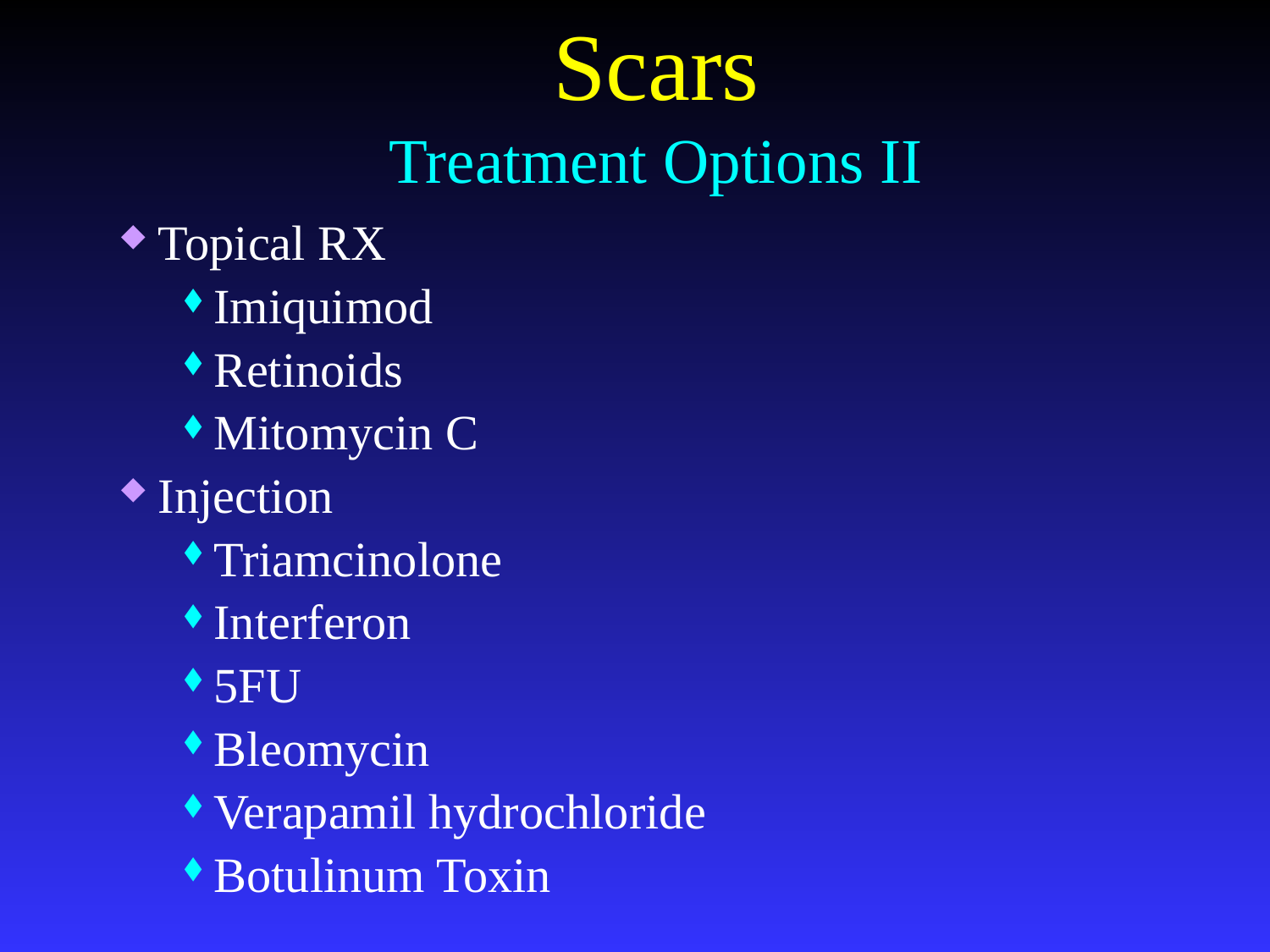

# Scars Treatment Options II
Topical RX
Imiquimod
Retinoids
Mitomycin C
Injection
Triamcinolone
Interferon
5FU
Bleomycin
Verapamil hydrochloride
Botulinum Toxin